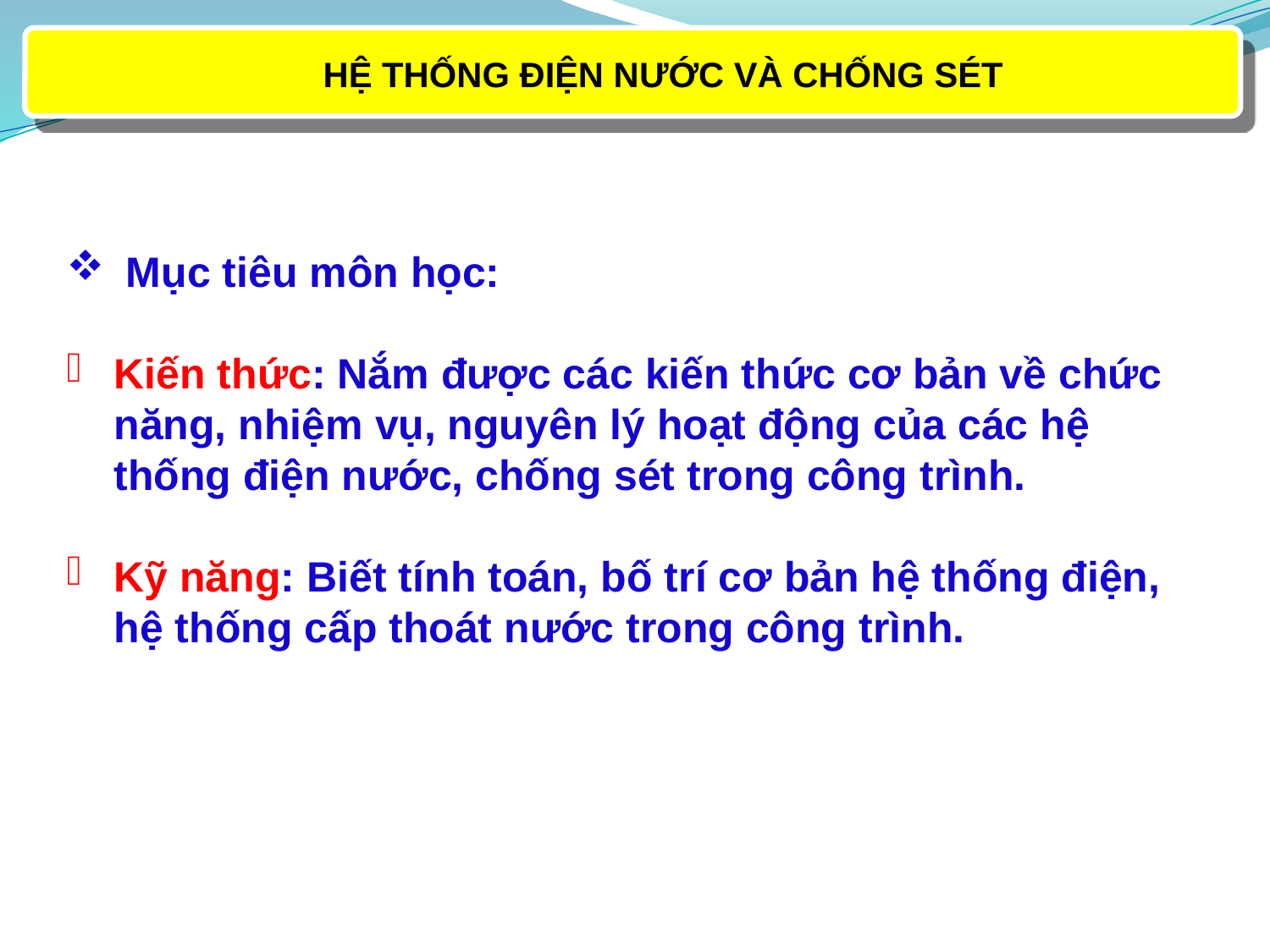

HỆ THỐNG ĐIỆN NƯỚC VÀ CHỐNG SÉT

 Mục tiêu môn học:

Kiến thức: Nắm được các kiến thức cơ bản về chức năng, nhiệm vụ, nguyên lý hoạt động của các hệ thống điện nước, chống sét trong công trình.

Kỹ năng: Biết tính toán, bố trí cơ bản hệ thống điện, hệ thống cấp thoát nước trong công trình.